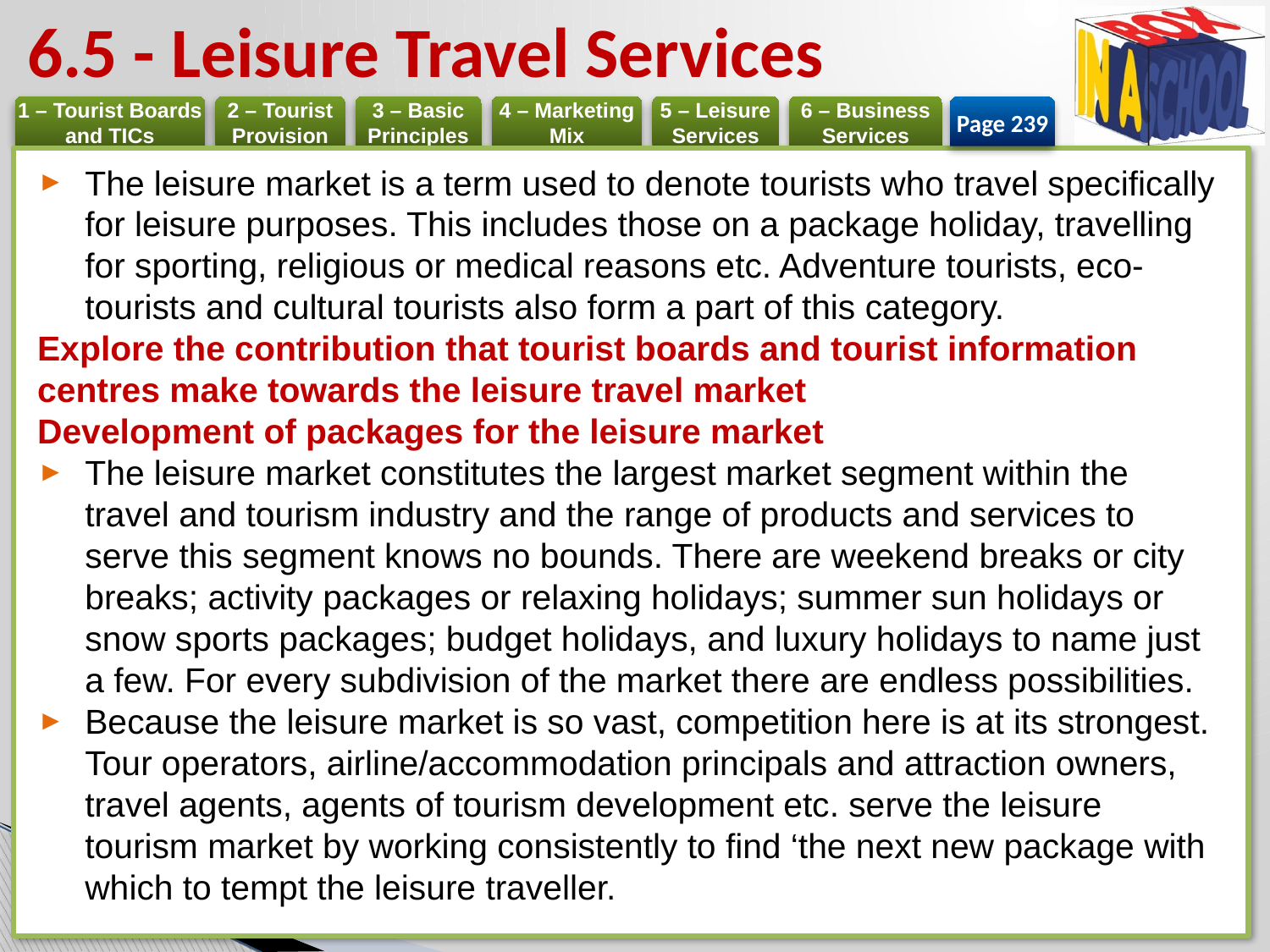

# 6.5 - Leisure Travel Services
Page 239
The leisure market is a term used to denote tourists who travel specifically for leisure purposes. This includes those on a package holiday, travelling for sporting, religious or medical reasons etc. Adventure tourists, eco- tourists and cultural tourists also form a part of this category.
Explore the contribution that tourist boards and tourist information centres make towards the leisure travel market
Development of packages for the leisure market
The leisure market constitutes the largest market segment within the travel and tourism industry and the range of products and services to serve this segment knows no bounds. There are weekend breaks or city breaks; activity packages or relaxing holidays; summer sun holidays or snow sports packages; budget holidays, and luxury holidays to name just a few. For every subdivision of the market there are endless possibilities.
Because the leisure market is so vast, competition here is at its strongest. Tour operators, airline/accommodation principals and attraction owners, travel agents, agents of tourism development etc. serve the leisure tourism market by working consistently to find ‘the next new package with which to tempt the leisure traveller.